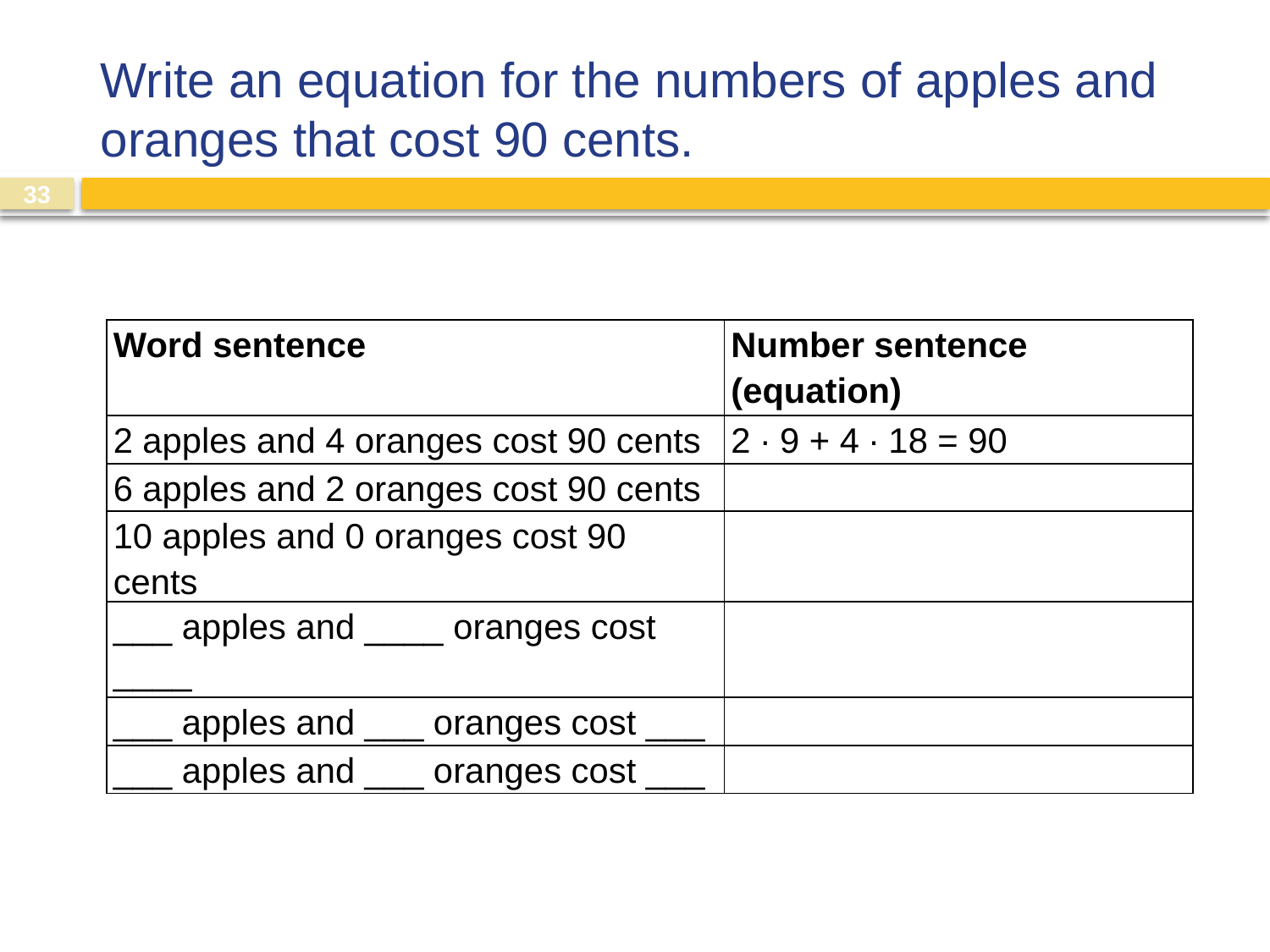

# Write an equation for the numbers of apples and oranges that cost 90 cents.
| Word sentence | Number sentence (equation) |
| --- | --- |
| 2 apples and 4 oranges cost 90 cents | 2 ∙ 9 + 4 ∙ 18 = 90 |
| 6 apples and 2 oranges cost 90 cents |  |
| 10 apples and 0 oranges cost 90 cents |  |
| \_\_\_ apples and \_\_\_\_ oranges cost \_\_\_\_ |  |
| \_\_\_ apples and \_\_\_ oranges cost \_\_\_ |  |
| \_\_\_ apples and \_\_\_ oranges cost \_\_\_ |  |
33